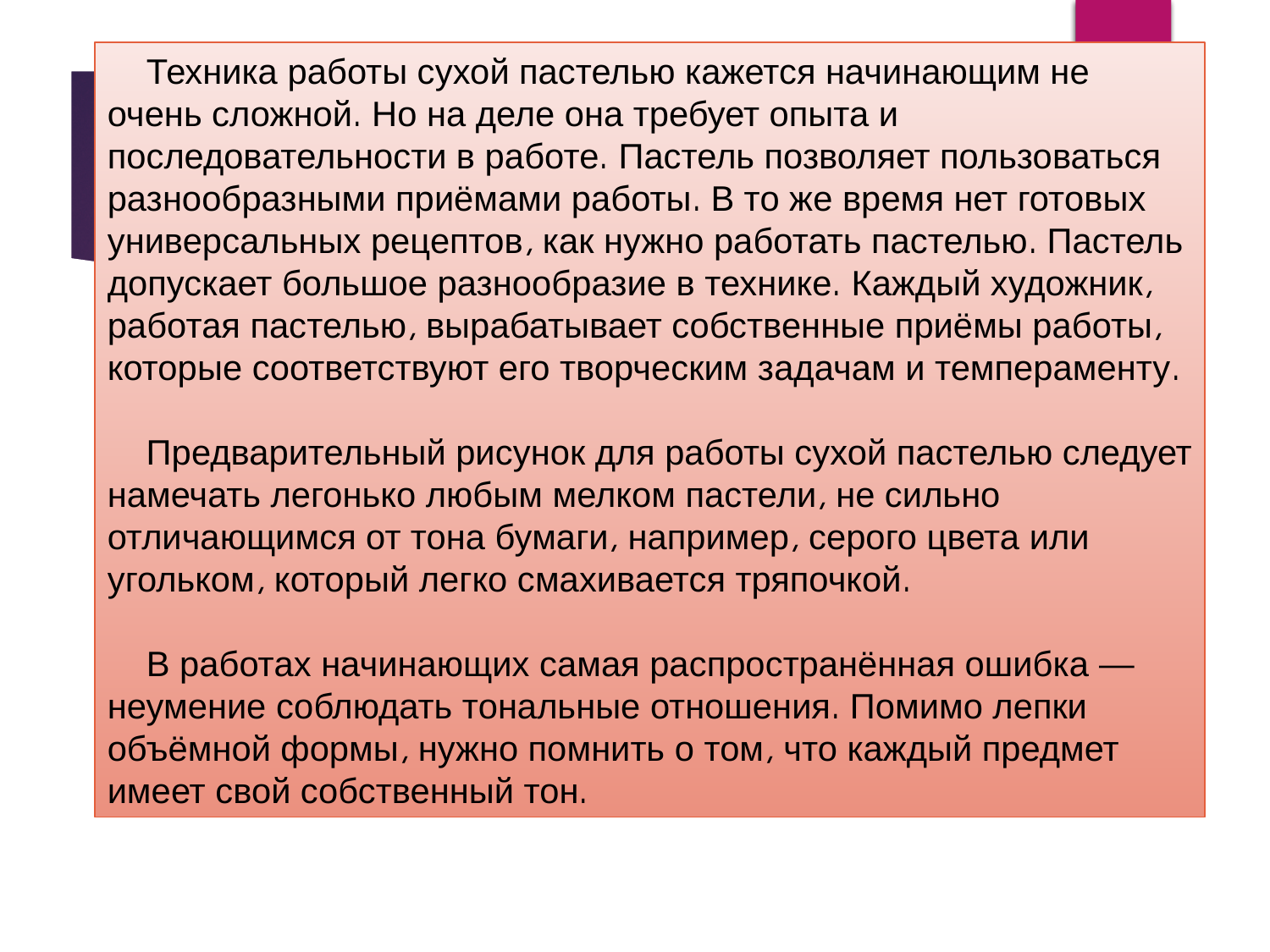

Техника работы сухой пастелью кажется начинающим не очень сложной. Но на деле она требует опыта и последовательности в работе. Пастель позволяет пользоваться разнообразными приёмами работы. В то же время нет готовых универсальных рецептов, как нужно работать пастелью. Пастель допускает большое разнообразие в технике. Каждый художник, работая пастелью, вырабатывает собственные приёмы работы, которые соответствуют его творческим задачам и темпераменту.
    Предварительный рисунок для работы сухой пастелью следует намечать легонько любым мелком пастели, не сильно отличающимся от тона бумаги, например, серого цвета или угольком, который легко смахивается тряпочкой.

    В работах начинающих самая распространённая ошибка — неумение соблюдать тональные отношения. Помимо лепки объёмной формы, нужно помнить о том, что каждый предмет имеет свой собственный тон.